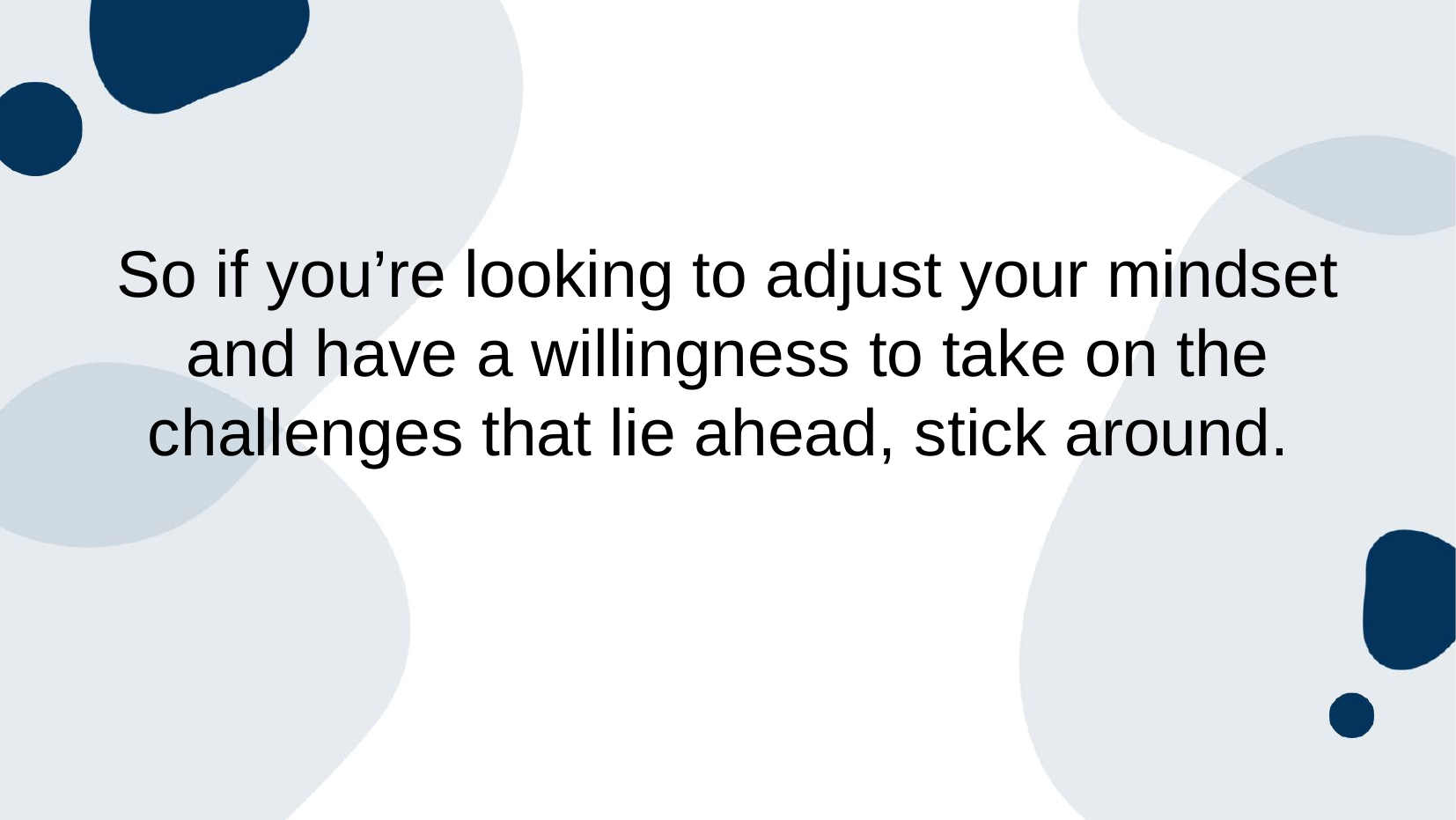

# So if you’re looking to adjust your mindset and have a willingness to take on the challenges that lie ahead, stick around.